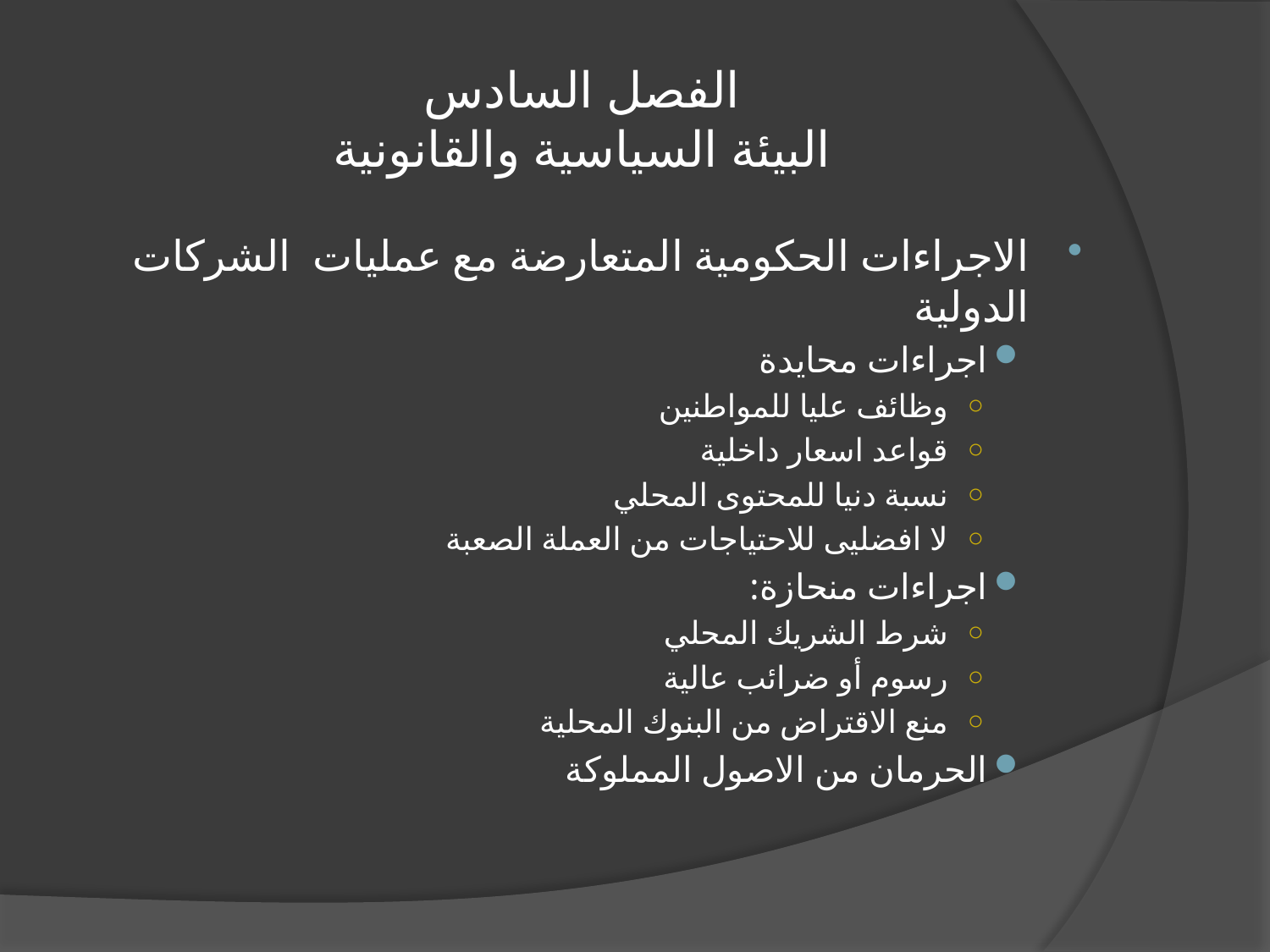

# الفصل السادس البيئة السياسية والقانونية
الاجراءات الحكومية المتعارضة مع عمليات  الشركات الدولية
اجراءات محايدة
وظائف عليا للمواطنين
قواعد اسعار داخلية
نسبة دنيا للمحتوى المحلي
لا افضليى للاحتياجات من العملة الصعبة
اجراءات منحازة:
شرط الشريك المحلي
رسوم أو ضرائب عالية
منع الاقتراض من البنوك المحلية
الحرمان من الاصول المملوكة